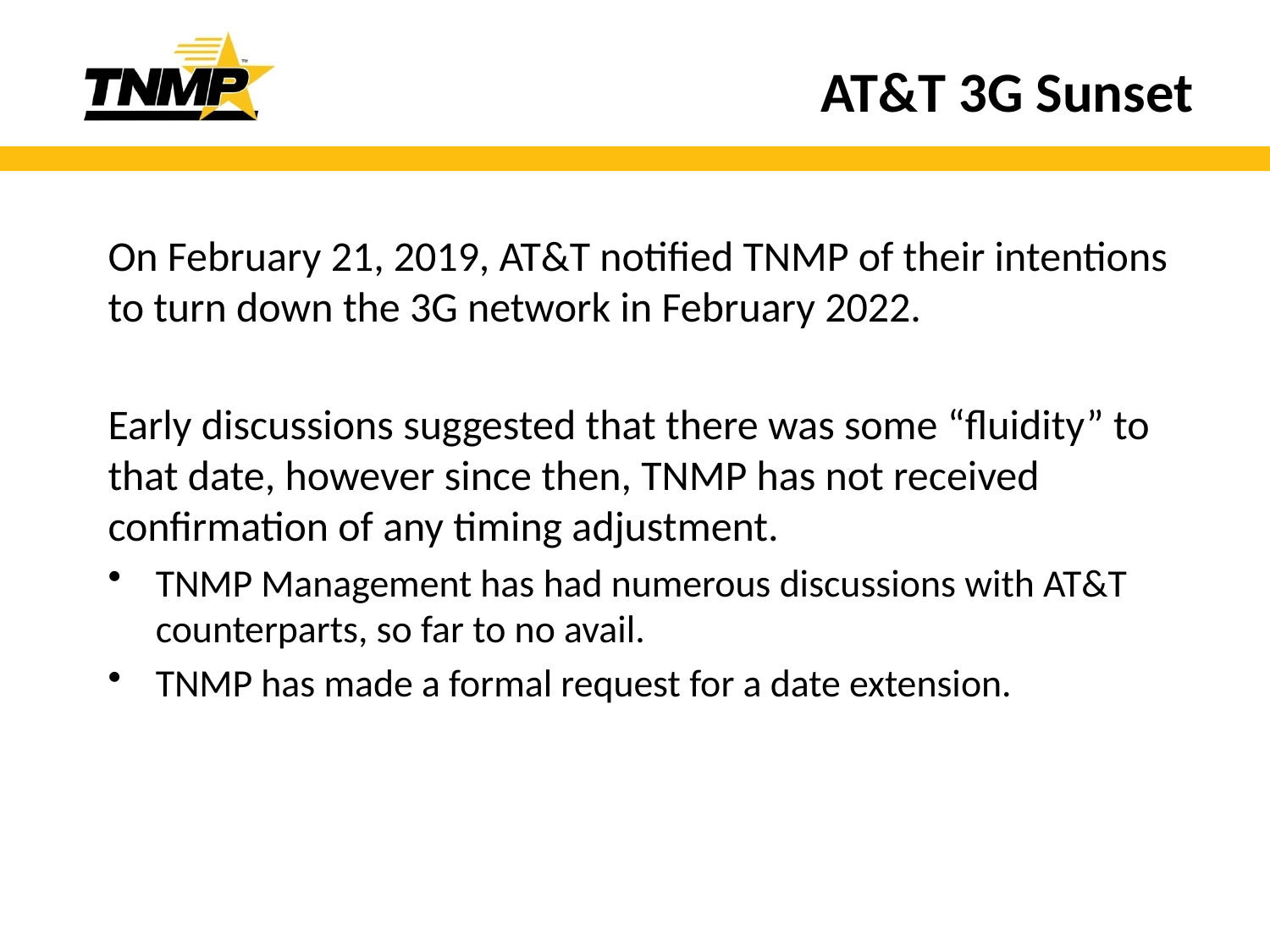

# AT&T 3G Sunset
On February 21, 2019, AT&T notified TNMP of their intentions to turn down the 3G network in February 2022.

Early discussions suggested that there was some “fluidity” to that date, however since then, TNMP has not received confirmation of any timing adjustment.
TNMP Management has had numerous discussions with AT&T counterparts, so far to no avail.
TNMP has made a formal request for a date extension.